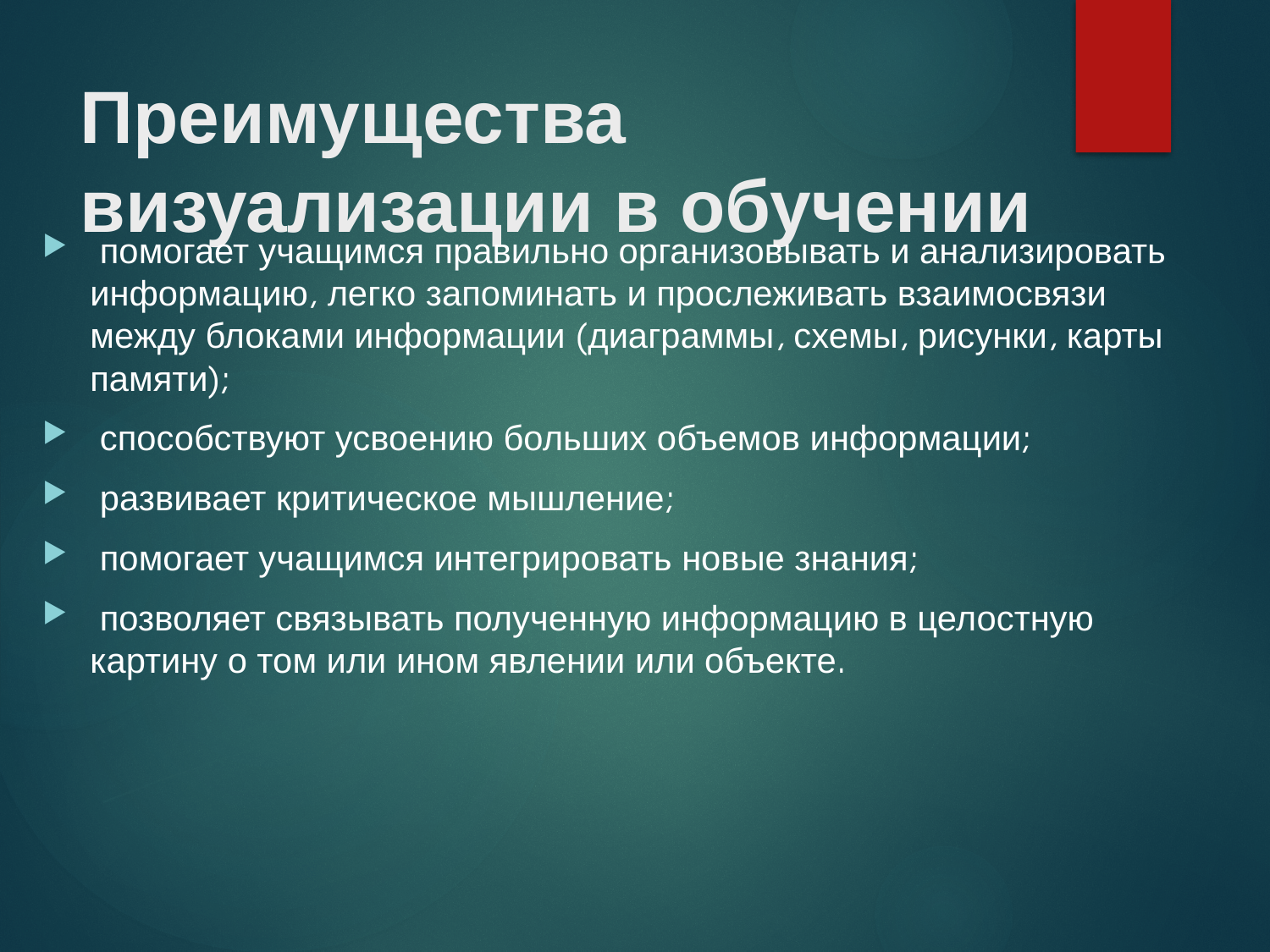

# Преимущества визуализации в обучении
 помогает учащимся правильно организовывать и анализировать информацию, легко запоминать и прослеживать взаимосвязи между блоками информации (диаграммы, схемы, рисунки, карты памяти);
 способствуют усвоению больших объемов информации;
 развивает критическое мышление;
 помогает учащимся интегрировать новые знания;
 позволяет связывать полученную информацию в целостную картину о том или ином явлении или объекте.